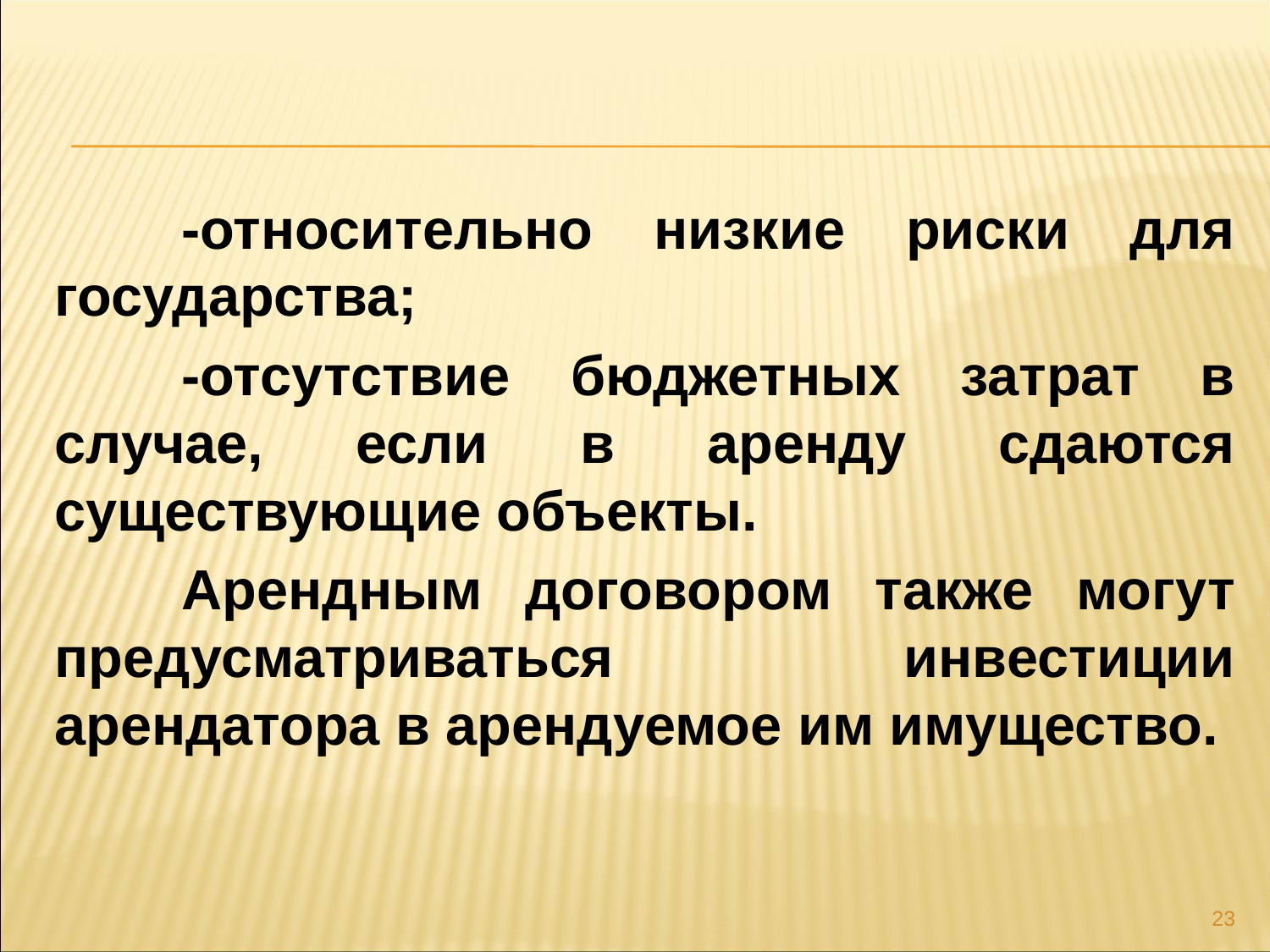

-относительно низкие риски для государства;
	-отсутствие бюджетных затрат в случае, если в аренду сдаются существующие объекты.
	Арендным договором также могут предусматриваться инвестиции арендатора в арендуемое им имущество.
23